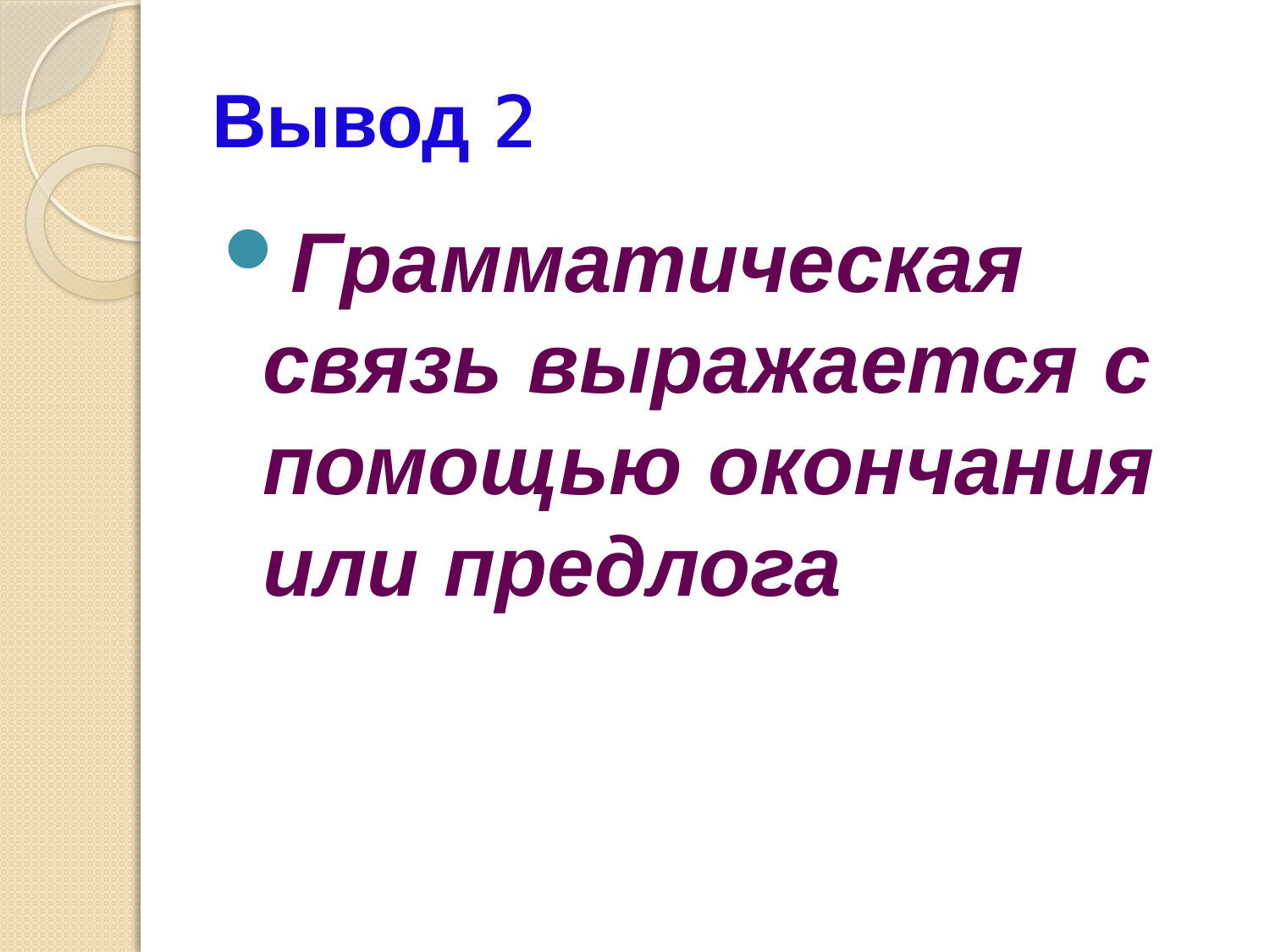

# Вывод 2
Грамматическая связь выражается с помощью окончания или предлога